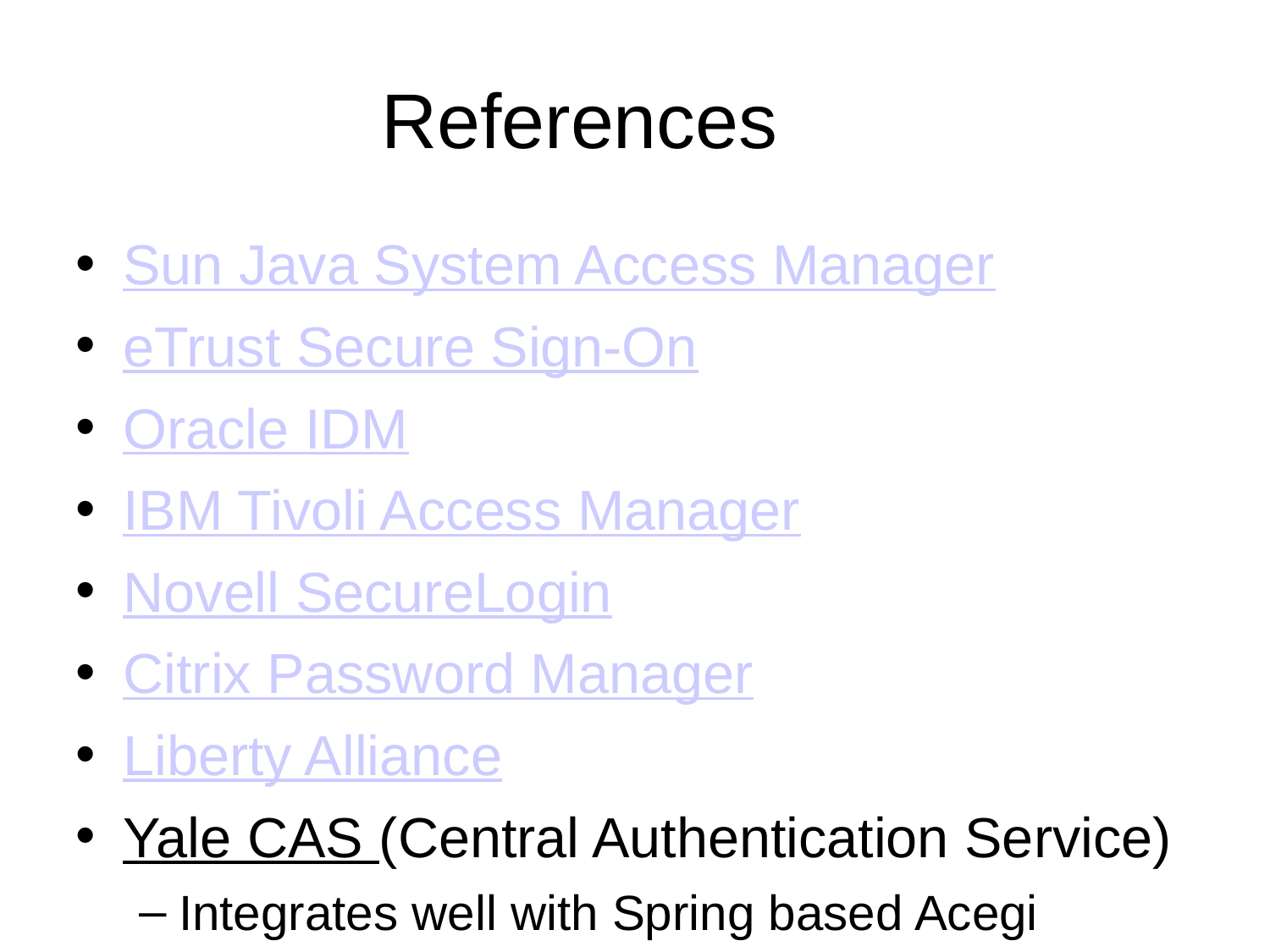

# References
Sun Java System Access Manager
eTrust Secure Sign-On
Oracle IDM
IBM Tivoli Access Manager
Novell SecureLogin
Citrix Password Manager
Liberty Alliance
Yale CAS (Central Authentication Service)
Integrates well with Spring based Acegi